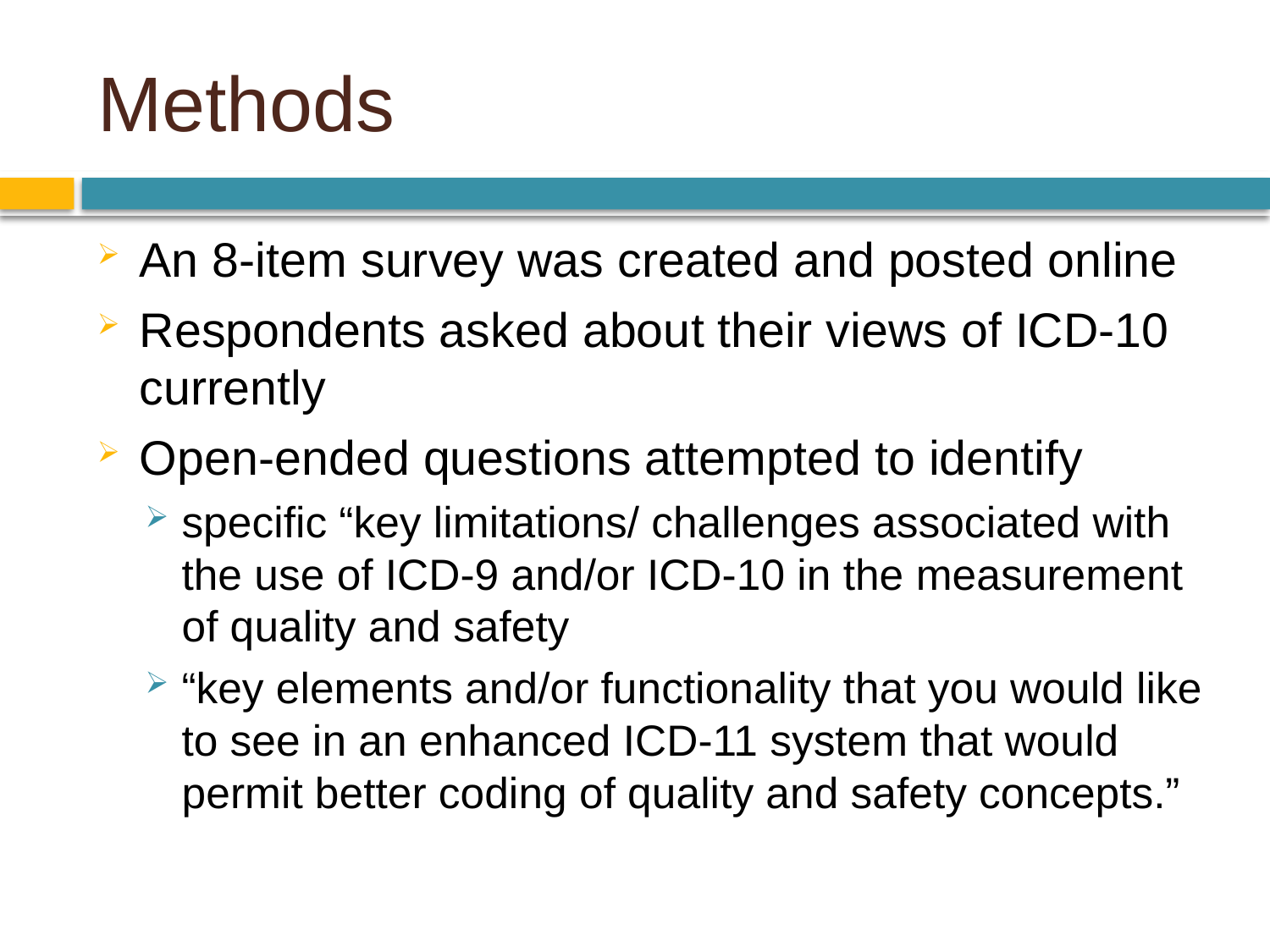

# Methods
An 8-item survey was created and posted online
Respondents asked about their views of ICD-10 currently
Open-ended questions attempted to identify
specific “key limitations/ challenges associated with the use of ICD-9 and/or ICD-10 in the measurement of quality and safety
“key elements and/or functionality that you would like to see in an enhanced ICD-11 system that would permit better coding of quality and safety concepts.”